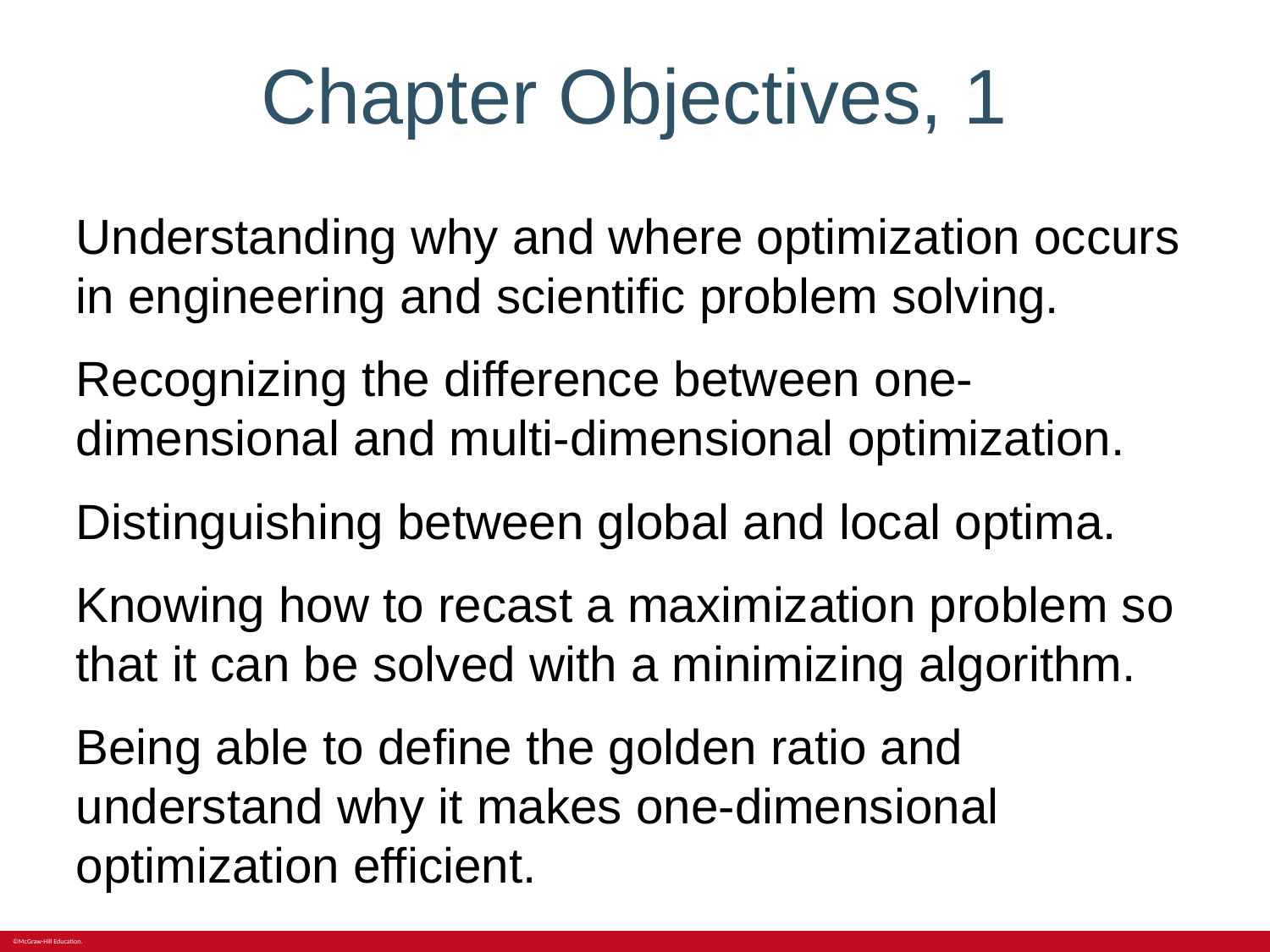

# Chapter Objectives, 1
Understanding why and where optimization occurs in engineering and scientific problem solving.
Recognizing the difference between one-dimensional and multi-dimensional optimization.
Distinguishing between global and local optima.
Knowing how to recast a maximization problem so that it can be solved with a minimizing algorithm.
Being able to define the golden ratio and understand why it makes one-dimensional optimization efficient.